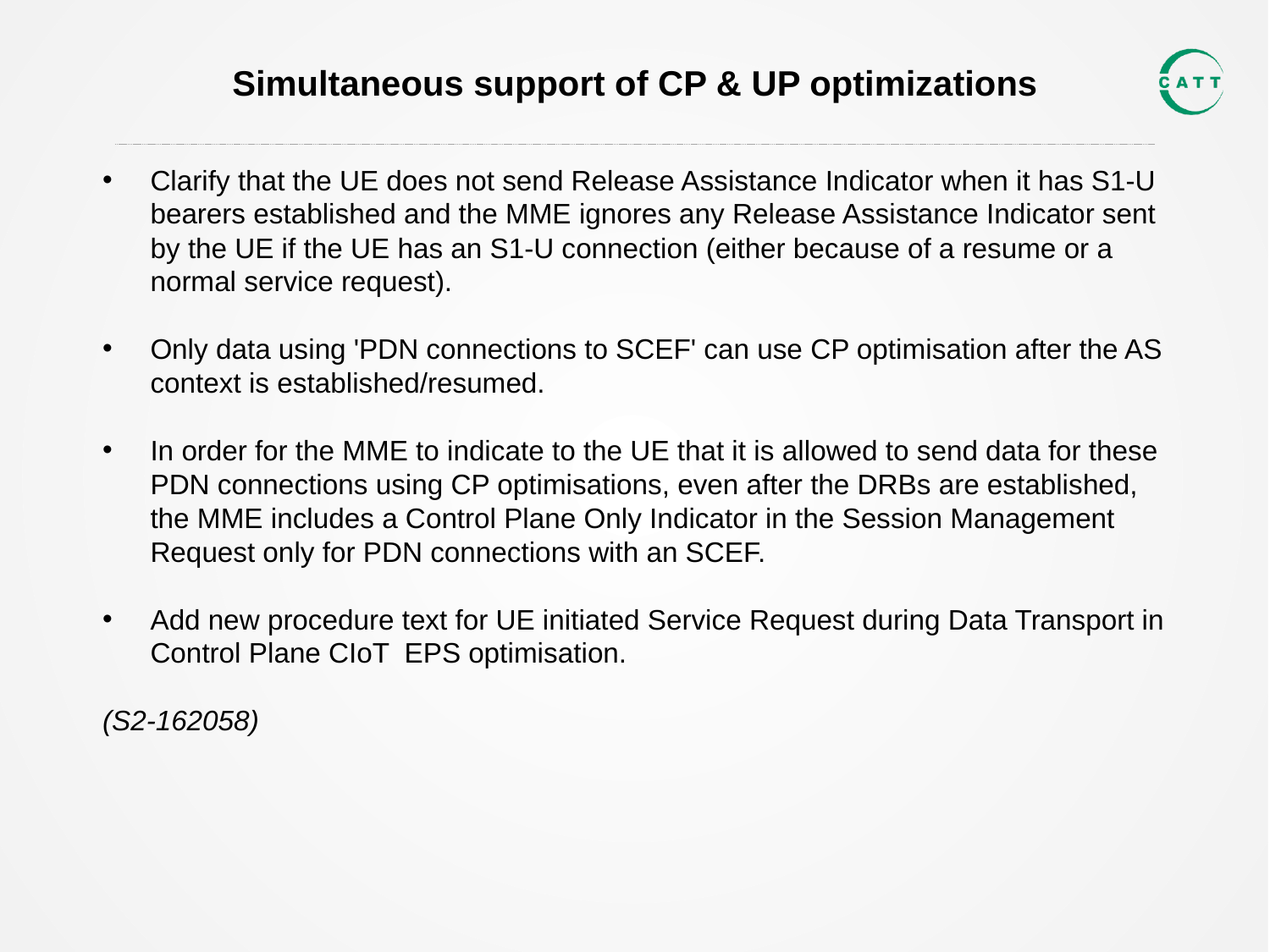

# Simultaneous support of CP & UP optimizations
Clarify that the UE does not send Release Assistance Indicator when it has S1-U bearers established and the MME ignores any Release Assistance Indicator sent by the UE if the UE has an S1-U connection (either because of a resume or a normal service request).

Only data using 'PDN connections to SCEF' can use CP optimisation after the AS context is established/resumed.

In order for the MME to indicate to the UE that it is allowed to send data for these PDN connections using CP optimisations, even after the DRBs are established, the MME includes a Control Plane Only Indicator in the Session Management Request only for PDN connections with an SCEF.

Add new procedure text for UE initiated Service Request during Data Transport in Control Plane CIoT	EPS optimisation.

(S2-162058)